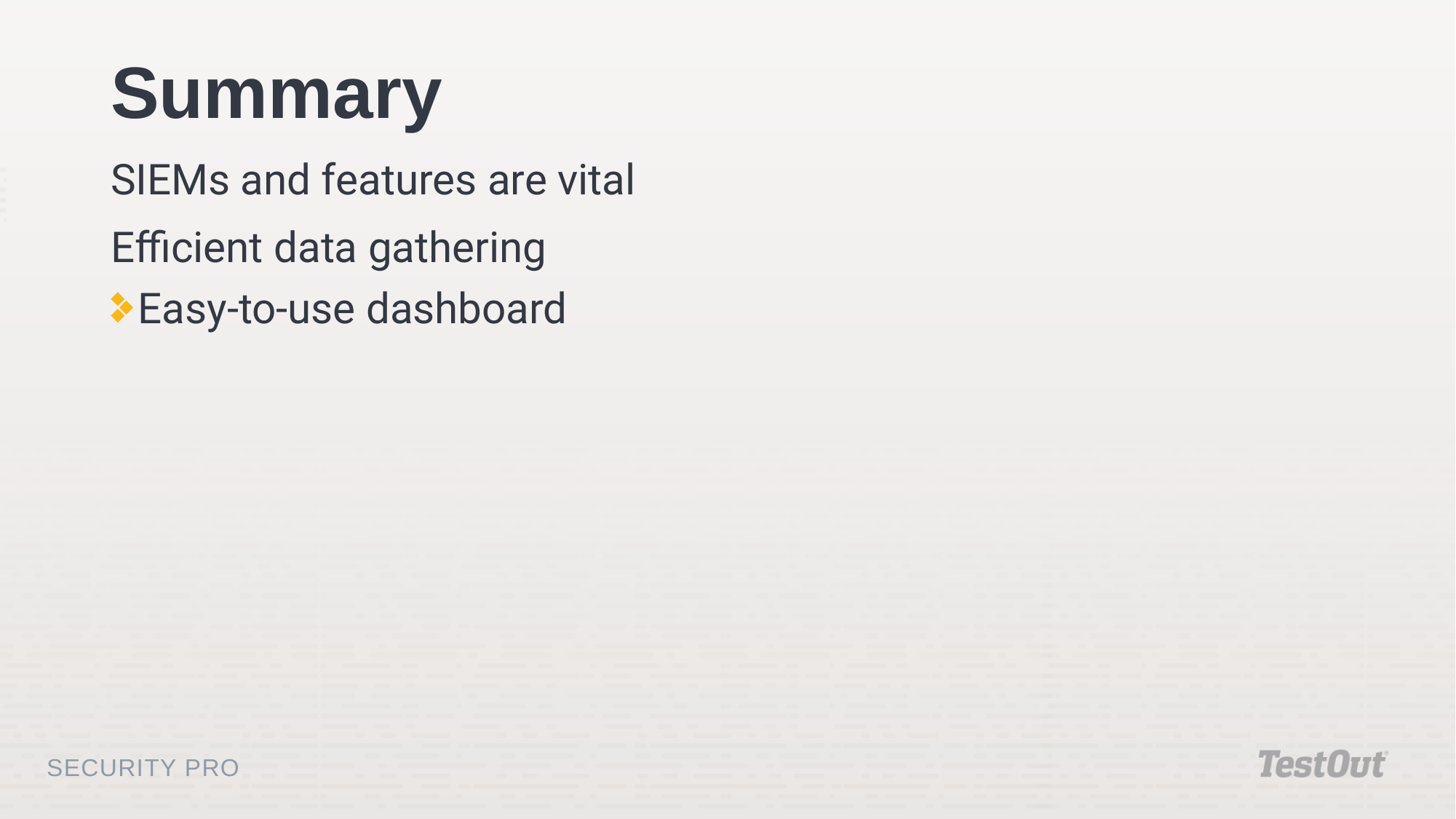

# Summary
SIEMs and features are vital
Efficient data gathering
Easy-to-use dashboard
Security Pro